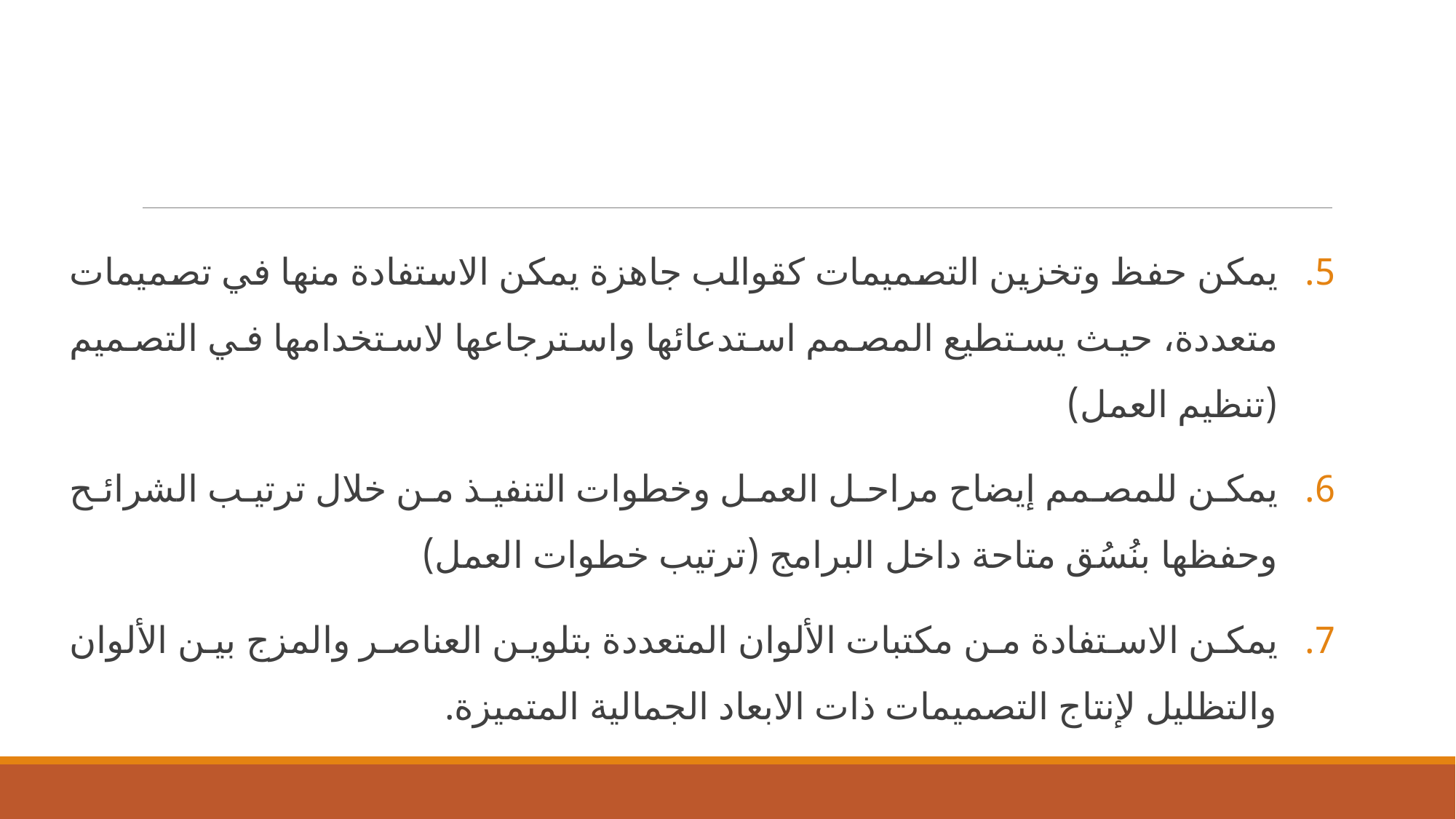

يمكن حفظ وتخزين التصميمات كقوالب جاهزة يمكن الاستفادة منها في تصميمات متعددة، حيث يستطيع المصمم استدعائها واسترجاعها لاستخدامها في التصميم (تنظيم العمل)
يمكن للمصمم إيضاح مراحل العمل وخطوات التنفيذ من خلال ترتيب الشرائح وحفظها بنُسُق متاحة داخل البرامج (ترتيب خطوات العمل)
يمكن الاستفادة من مكتبات الألوان المتعددة بتلوين العناصر والمزج بين الألوان والتظليل لإنتاج التصميمات ذات الابعاد الجمالية المتميزة.